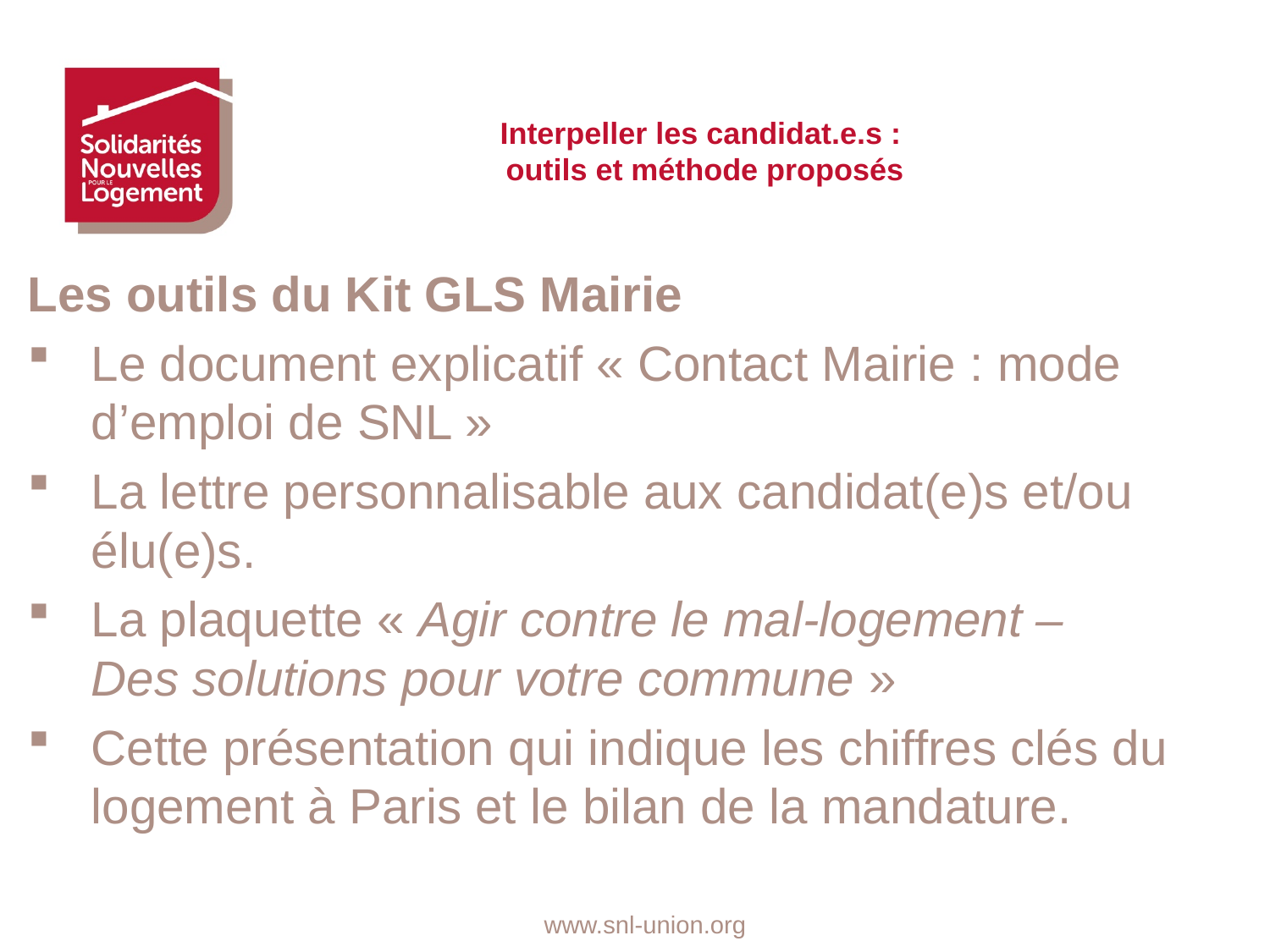

# Interpeller les candidat.e.s : outils et méthode proposés
Les outils du Kit GLS Mairie
Le document explicatif « Contact Mairie : mode d’emploi de SNL »
La lettre personnalisable aux candidat(e)s et/ou élu(e)s.
La plaquette « Agir contre le mal-logement –
Des solutions pour votre commune »
Cette présentation qui indique les chiffres clés du logement à Paris et le bilan de la mandature.